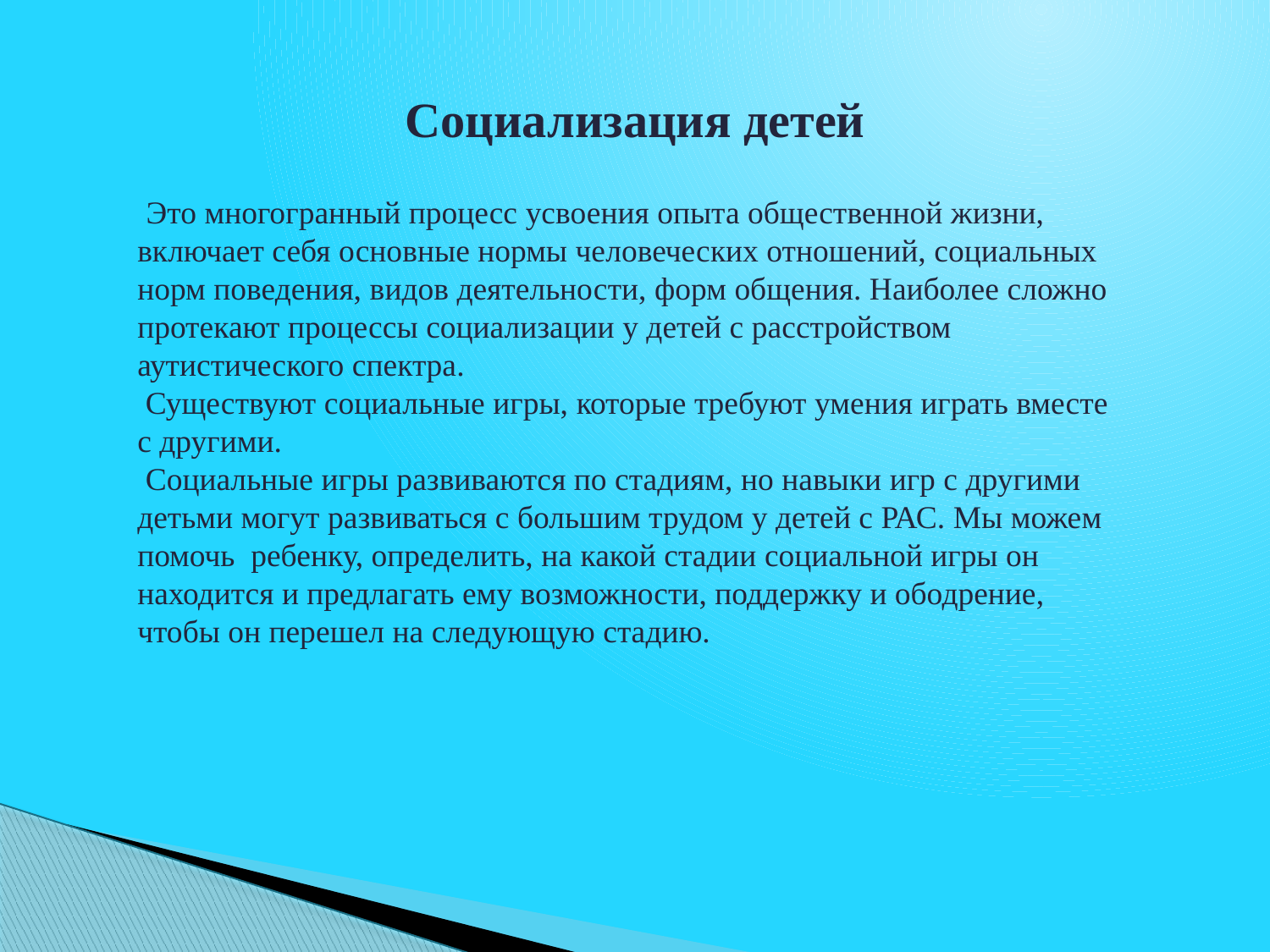

# Социализация детей
 Это многогранный процесс усвоения опыта общественной жизни, включает себя основные нормы человеческих отношений, социальных норм поведения, видов деятельности, форм общения. Наиболее сложно протекают процессы социализации у детей с расстройством аутистического спектра.
 Существуют социальные игры, которые требуют умения играть вместе с другими.
 Социальные игры развиваются по стадиям, но навыки игр с другими детьми могут развиваться с большим трудом у детей с РАС. Мы можем помочь  ребенку, определить, на какой стадии социальной игры он находится и предлагать ему возможности, поддержку и ободрение, чтобы он перешел на следующую стадию.